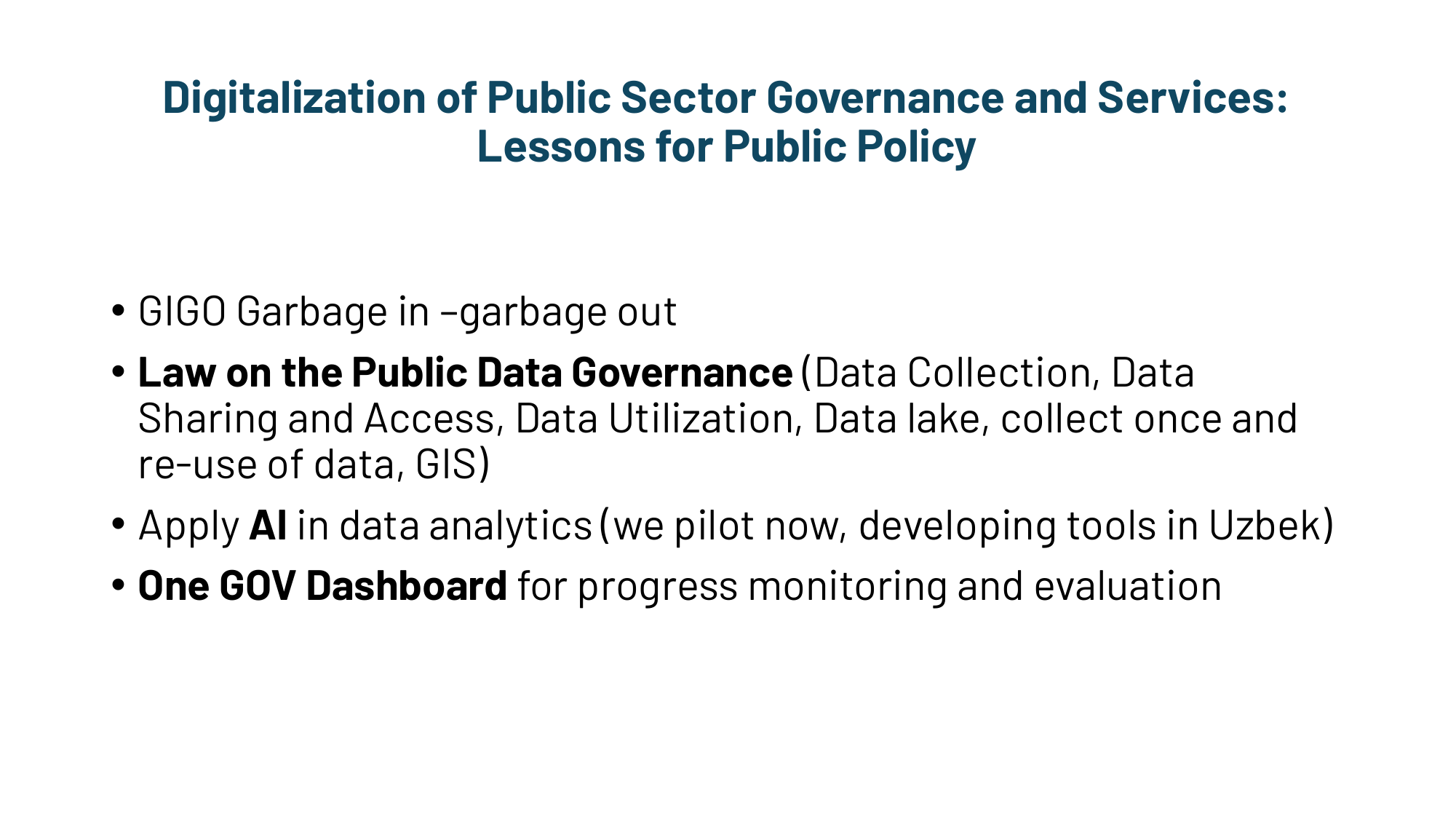

# Digitalization of Public Sector Governance and Services: Lessons for Public Policy

GIGO Garbage in –garbage out
Law on the Public Data Governance (Data Collection, Data Sharing and Access, Data Utilization, Data lake, collect once and re-use of data, GIS)
Apply AI in data analytics (we pilot now, developing tools in Uzbek)
One GOV Dashboard for progress monitoring and evaluation